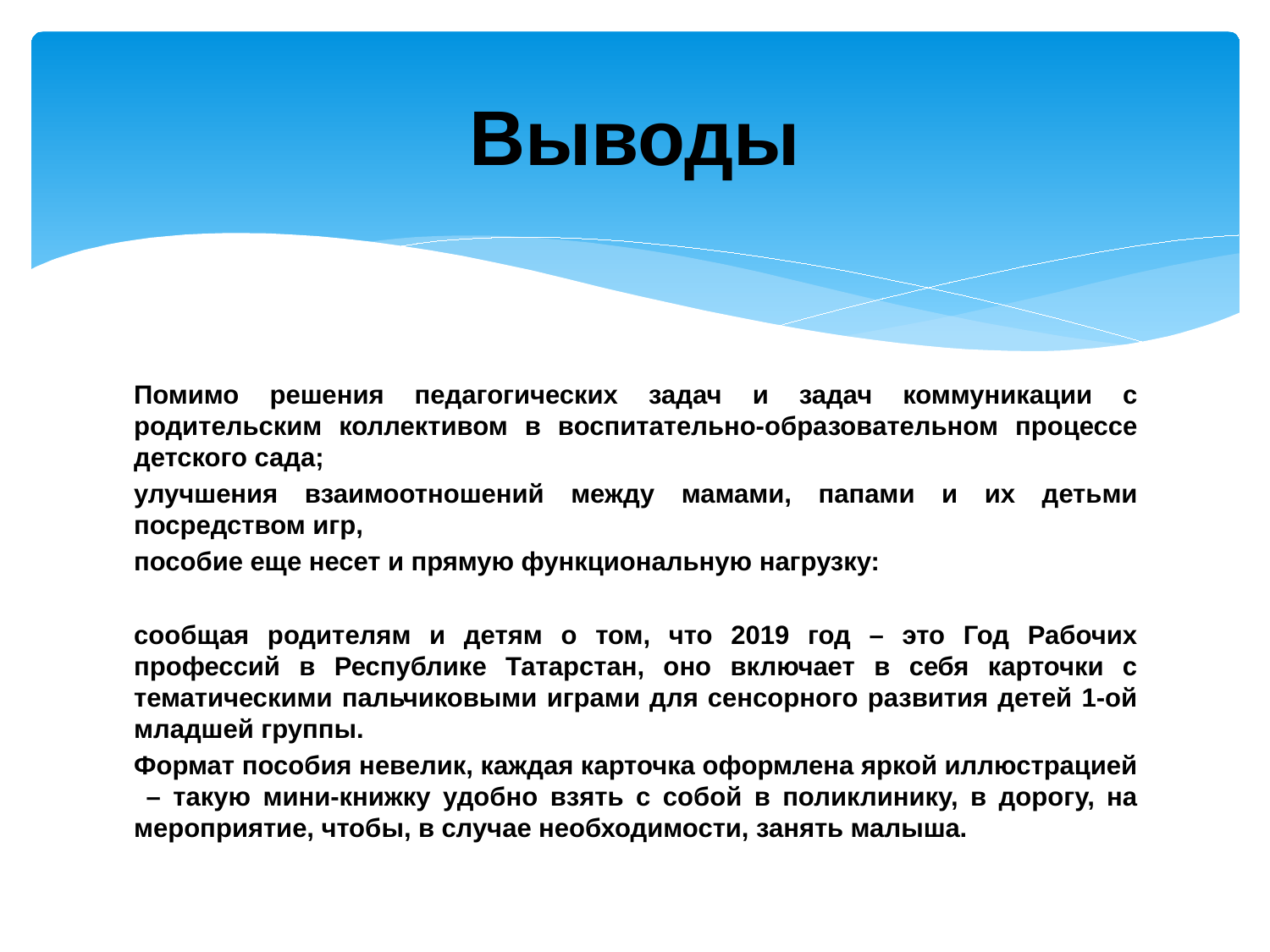

# Выводы
Помимо решения педагогических задач и задач коммуникации с родительским коллективом в воспитательно-образовательном процессе детского сада;
улучшения взаимоотношений между мамами, папами и их детьми посредством игр,
пособие еще несет и прямую функциональную нагрузку:

сообщая родителям и детям о том, что 2019 год – это Год Рабочих профессий в Республике Татарстан, оно включает в себя карточки с тематическими пальчиковыми играми для сенсорного развития детей 1-ой младшей группы.
Формат пособия невелик, каждая карточка оформлена яркой иллюстрацией  – такую мини-книжку удобно взять с собой в поликлинику, в дорогу, на мероприятие, чтобы, в случае необходимости, занять малыша.